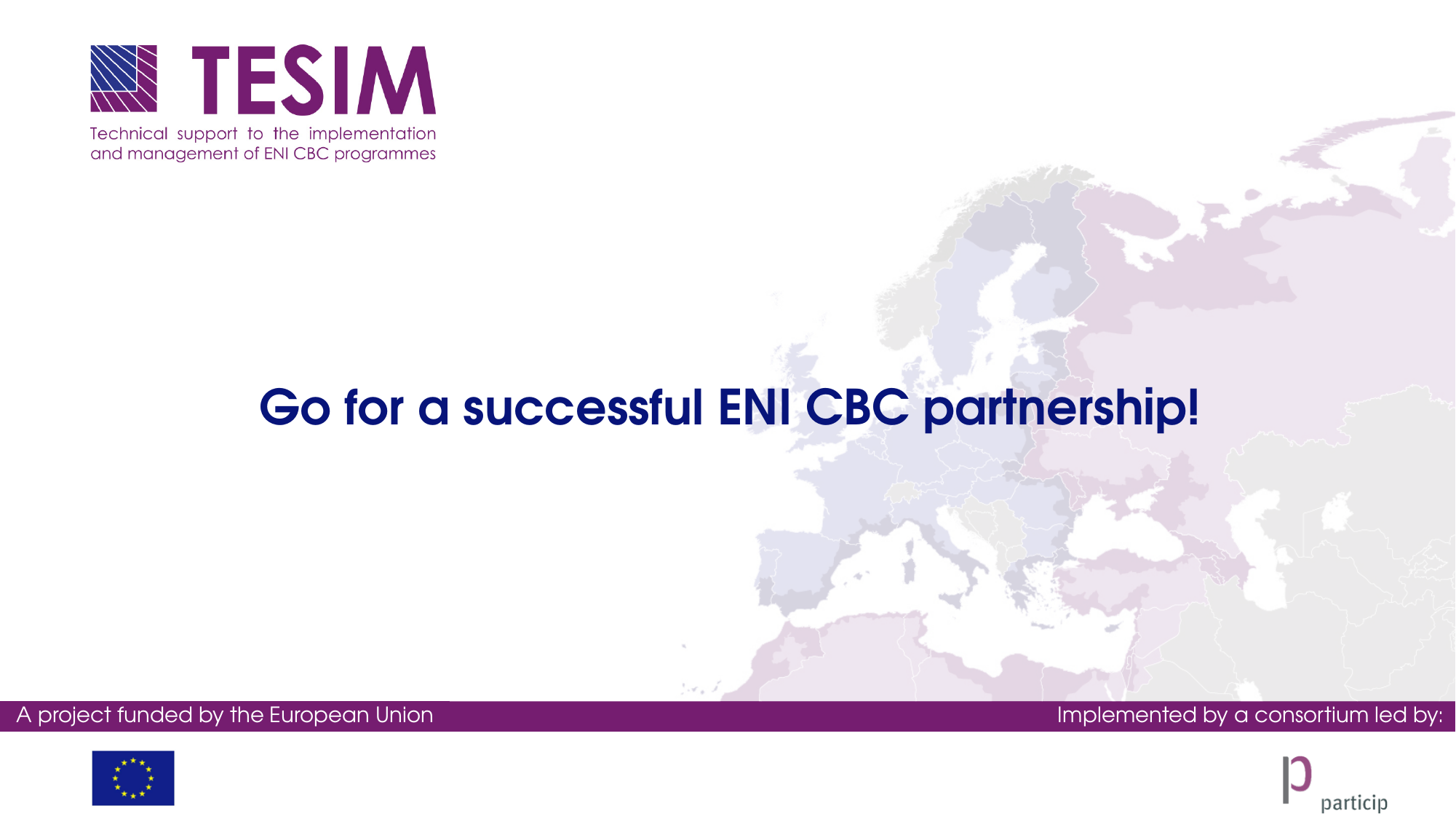

# Go for a successful ENI CBC partnership!